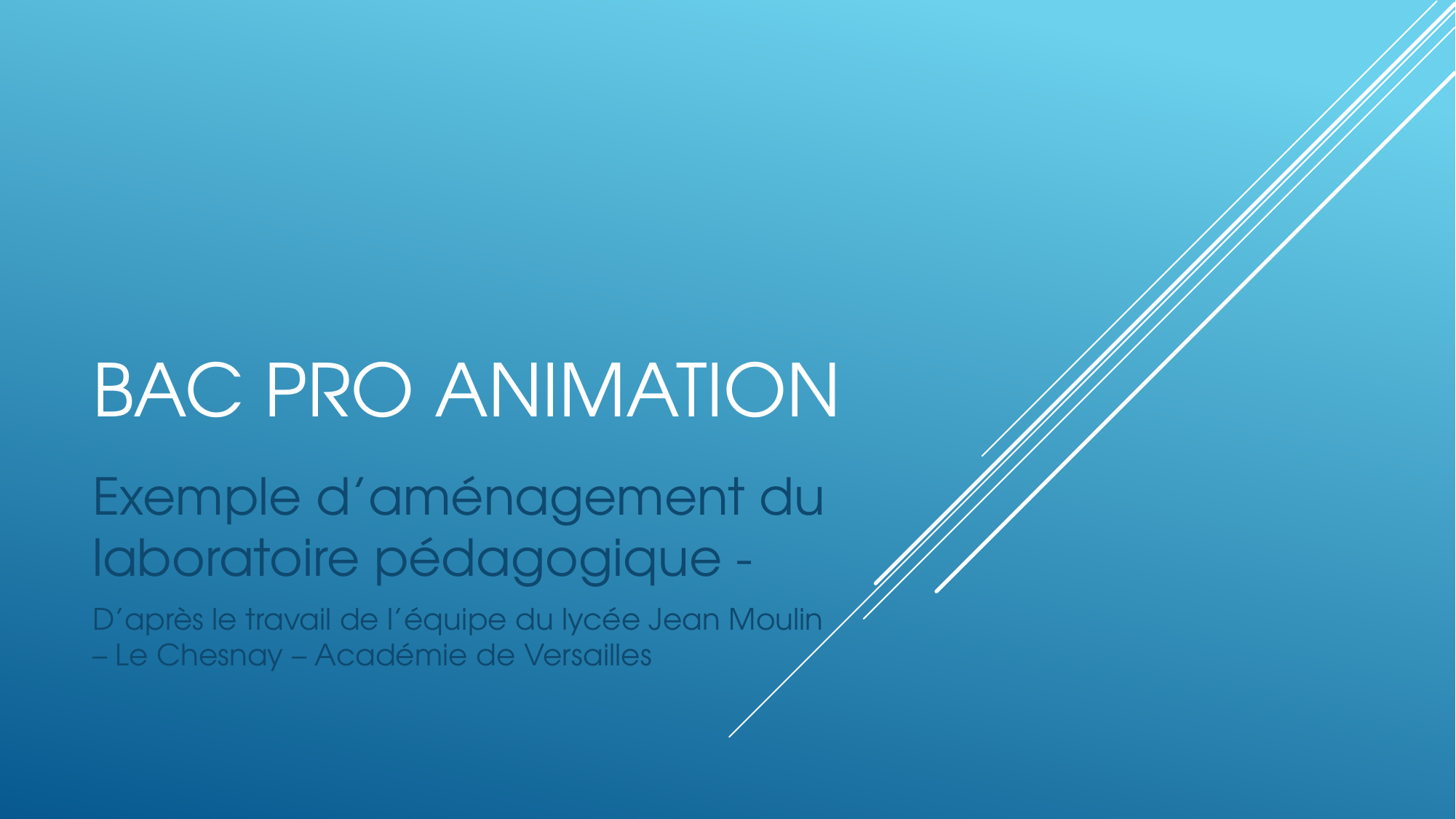

# Bac pro animation
Exemple d’aménagement du laboratoire pédagogique -
D’après le travail de l’équipe du lycée Jean Moulin – Le Chesnay – Académie de Versailles